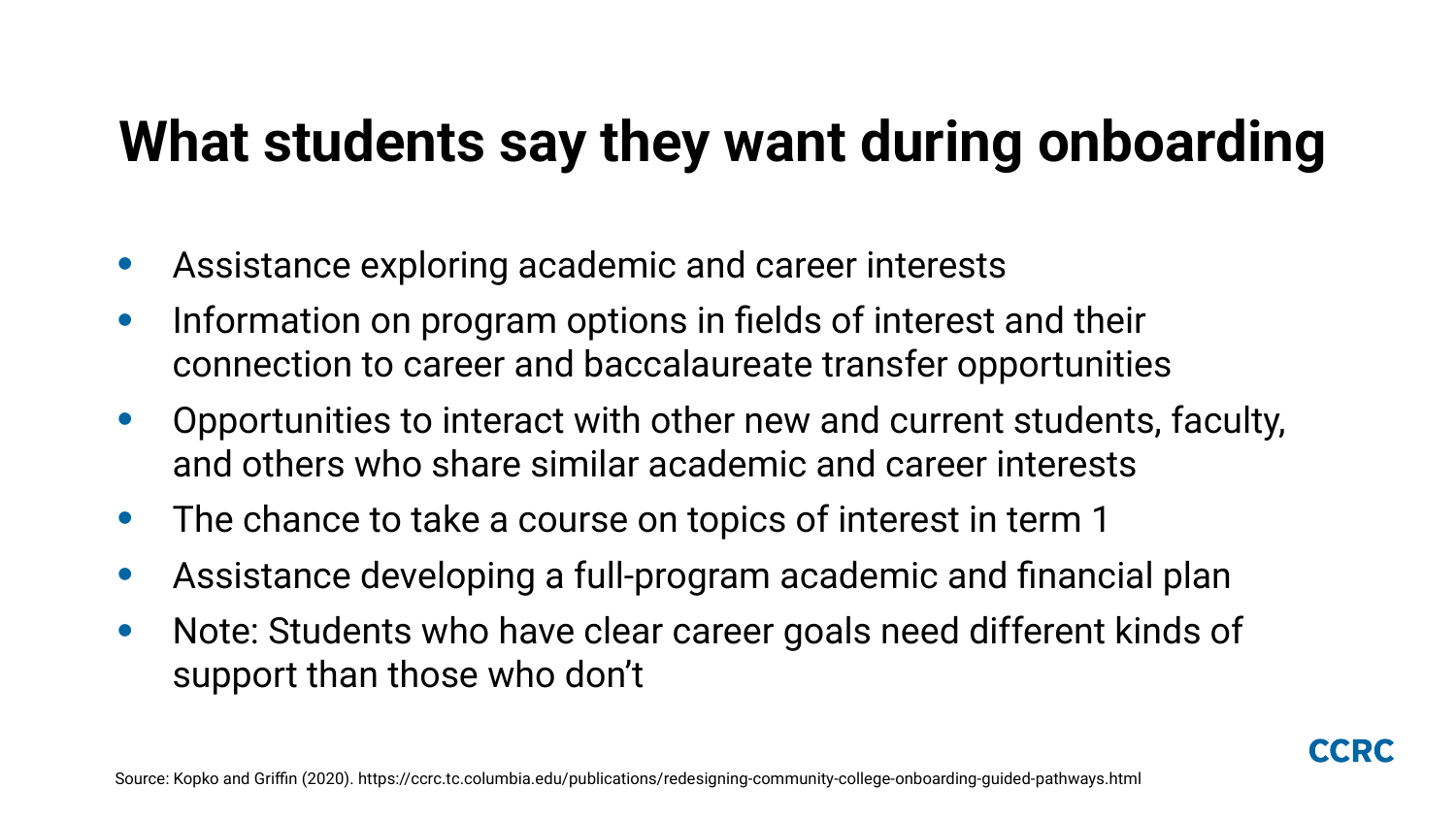

# What students say they want during onboarding
Assistance exploring academic and career interests
Information on program options in fields of interest and their connection to career and baccalaureate transfer opportunities
Opportunities to interact with other new and current students, faculty, and others who share similar academic and career interests
The chance to take a course on topics of interest in term 1
Assistance developing a full-program academic and financial plan
Note: Students who have clear career goals need different kinds of support than those who don’t
Source: Kopko and Griffin (2020). https://ccrc.tc.columbia.edu/publications/redesigning-community-college-onboarding-guided-pathways.html